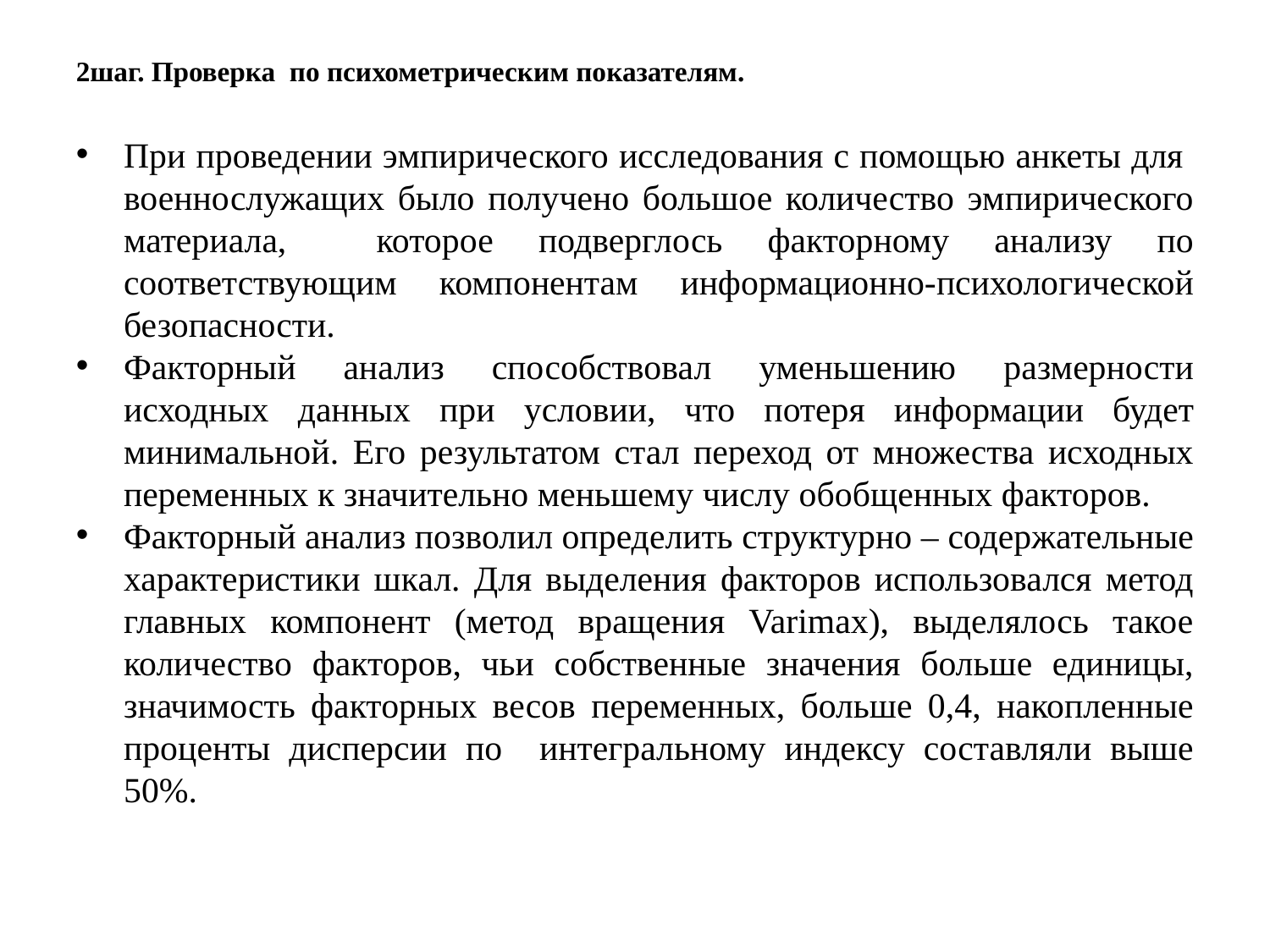

2шаг. Проверка  по психометрическим показателям.

При проведении эмпирического исследования с помощью анкеты для  военнослужащих было получено большое количество эмпирического материала,  которое подверглось факторному анализу по соответствующим компонентам информационно-психологической безопасности.
Факторный анализ способствовал уменьшению размерности исходных данных при условии, что потеря информации будет минимальной. Его результатом стал переход от множества исходных переменных к значительно меньшему числу обобщенных факторов.
Факторный анализ позволил определить структурно – содержательные характеристики шкал. Для выделения факторов использовался метод главных компонент (метод вращения Varimax), выделялось такое количество факторов, чьи собственные значения больше единицы, значимость факторных весов переменных, больше 0,4, накопленные проценты дисперсии по  интегральному индексу составляли выше 50%.